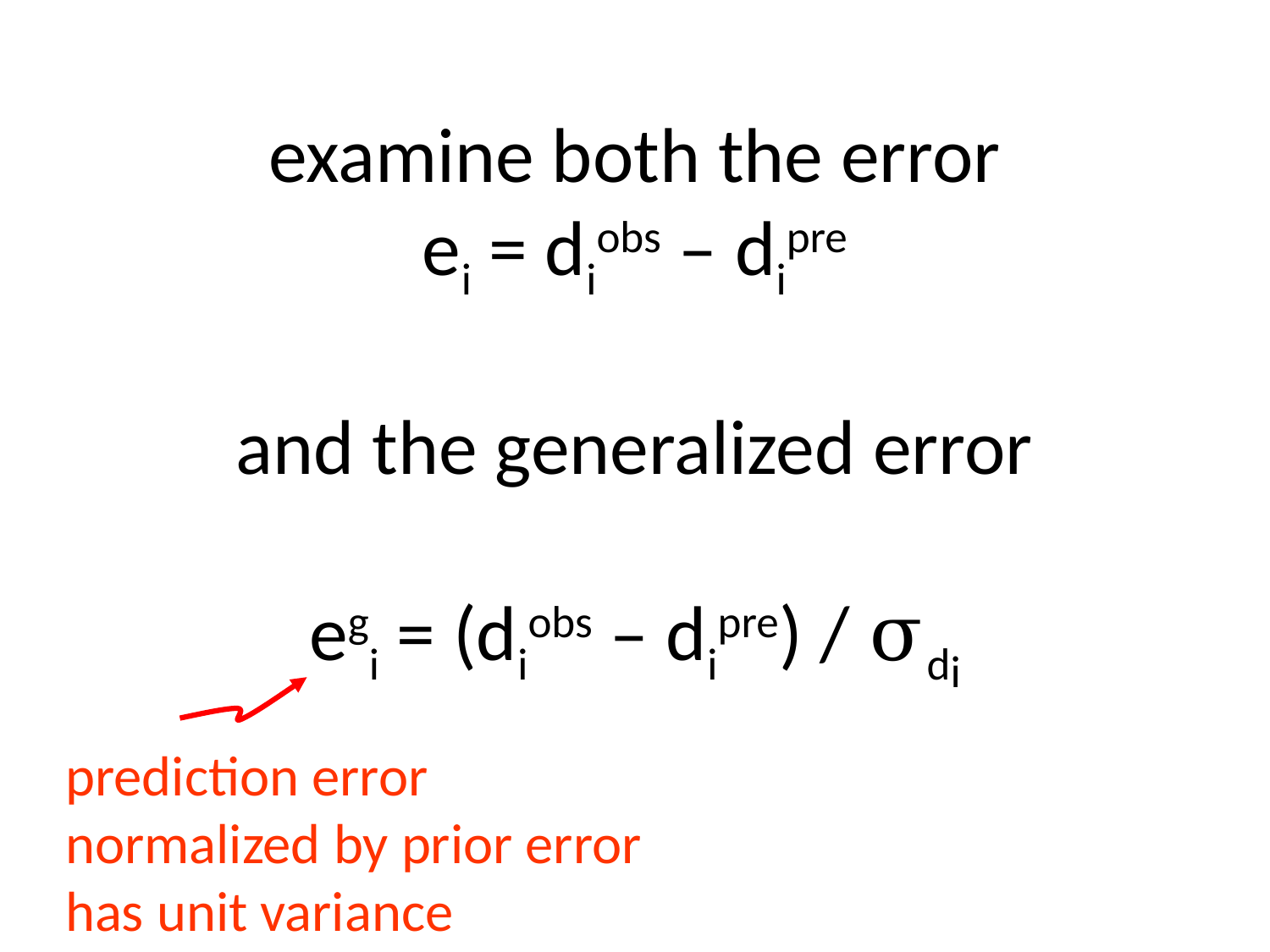

# examine both the error ei = diobs – dipre and the generalized error egi = (diobs – dipre) / σdi

prediction error normalized by prior error
has unit variance